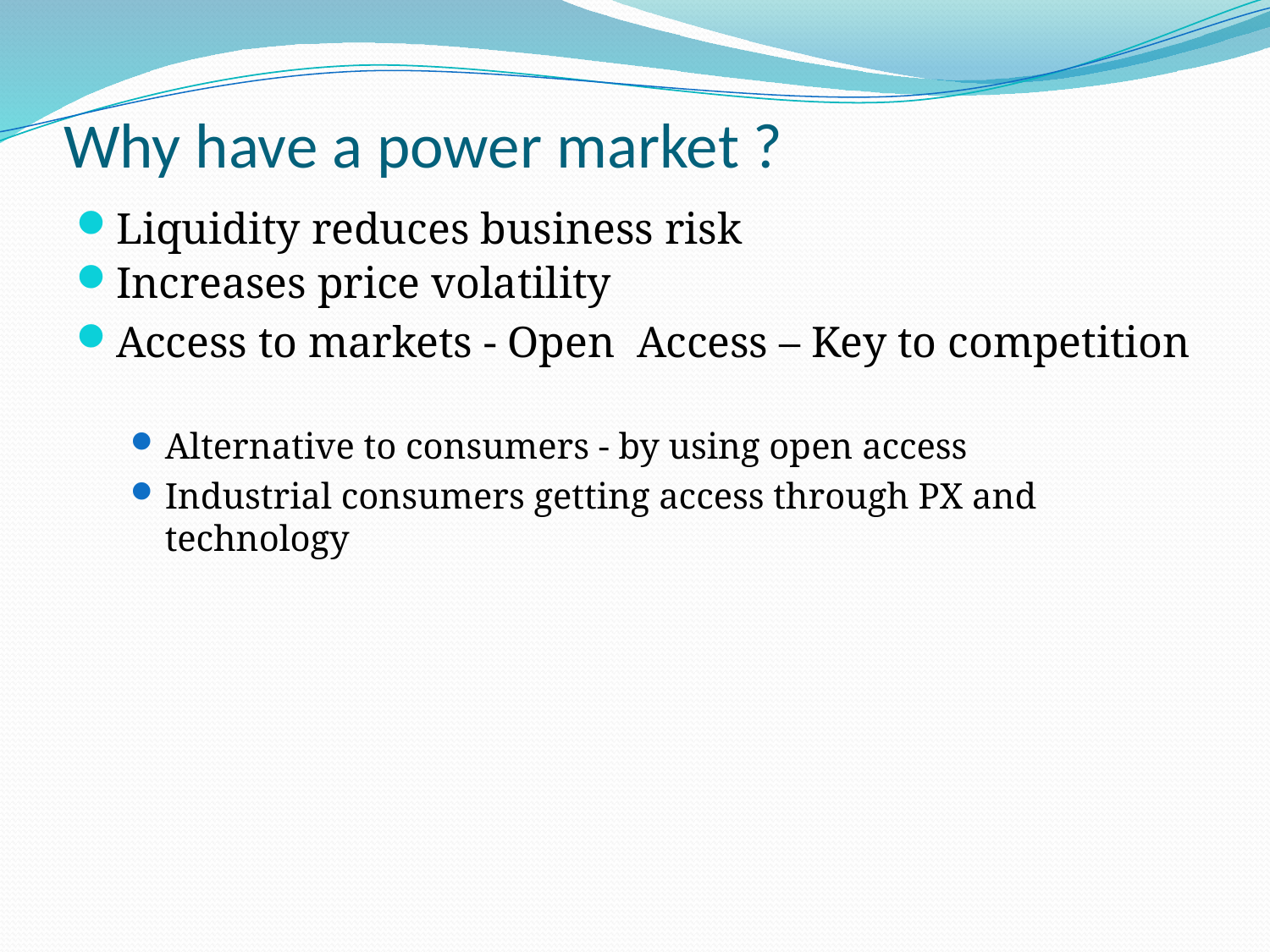

# Why have a power market ?
Liquidity reduces business risk
Increases price volatility
Access to markets - Open  Access – Key to competition
Alternative to consumers - by using open access
Industrial consumers getting access through PX and technology